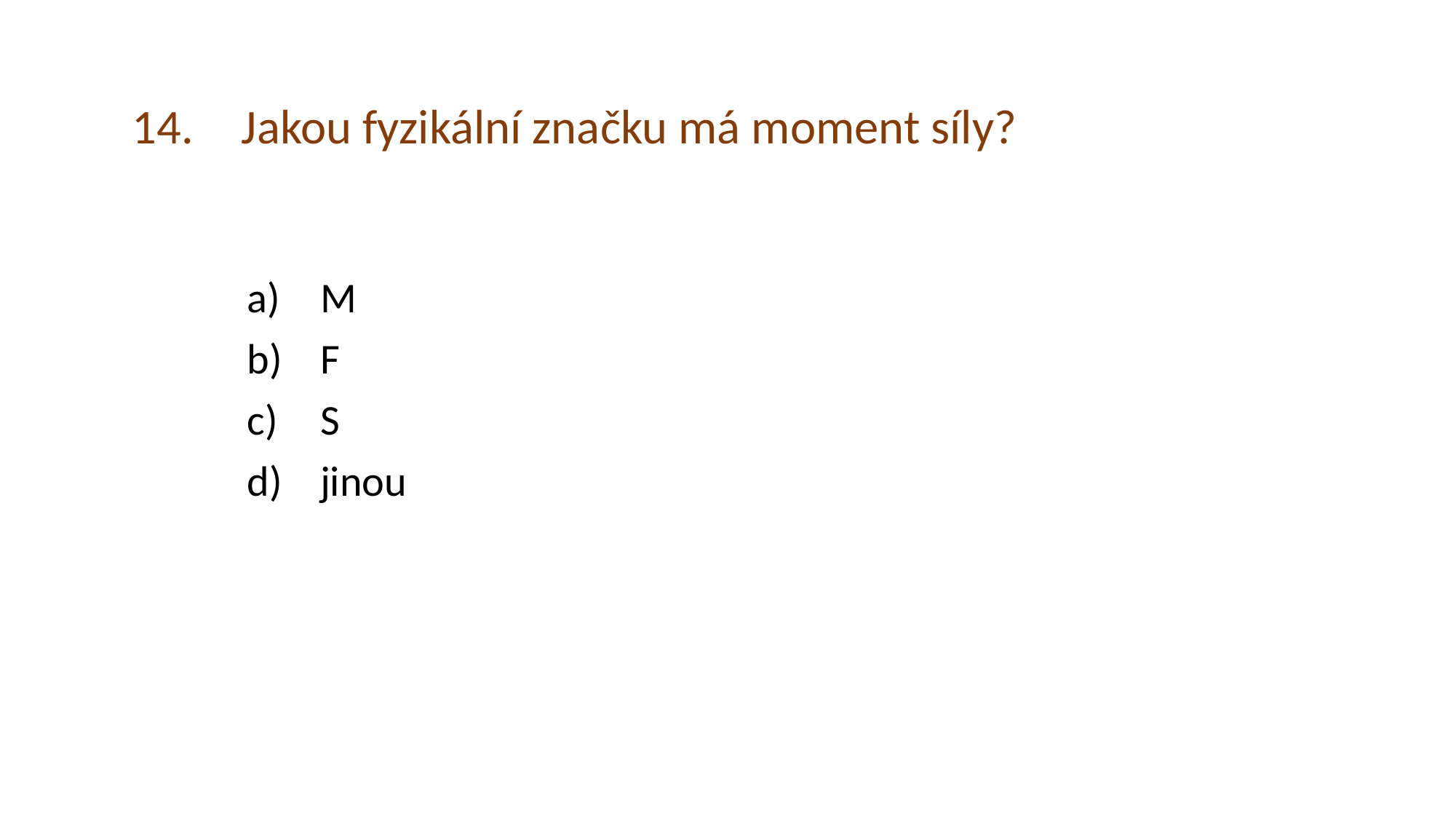

# 14.	Jakou fyzikální značku má moment síly?
M
F
S
jinou